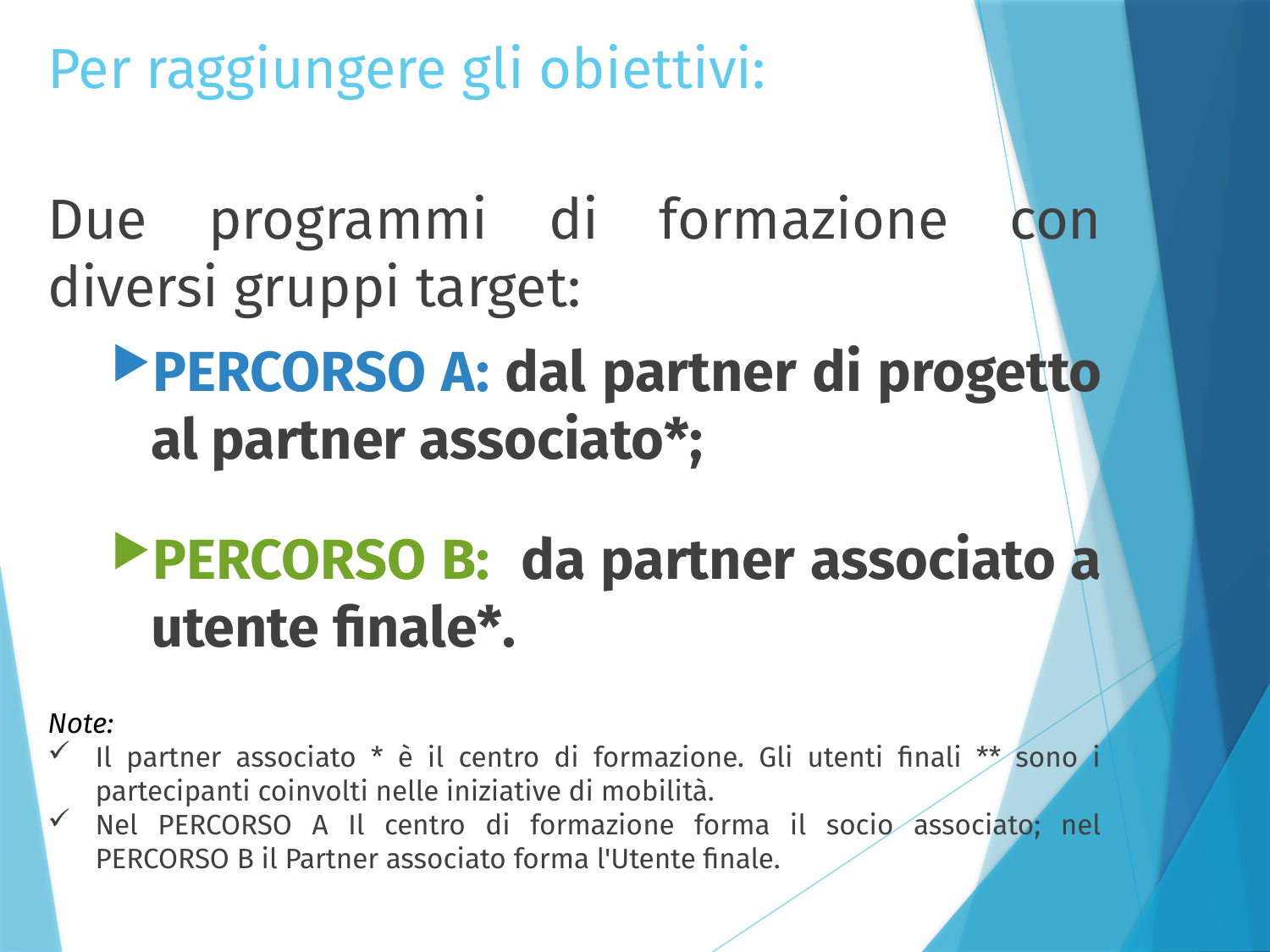

Per raggiungere gli obiettivi:
Due programmi di formazione con diversi gruppi target:
PERCORSO A: dal partner di progetto al partner associato*;

PERCORSO B:  da partner associato a utente finale*.

Note:
Il partner associato * è il centro di formazione. Gli utenti finali ** sono i partecipanti coinvolti nelle iniziative di mobilità.
Nel PERCORSO A Il centro di formazione forma il socio associato; nel PERCORSO B il Partner associato forma l'Utente finale.